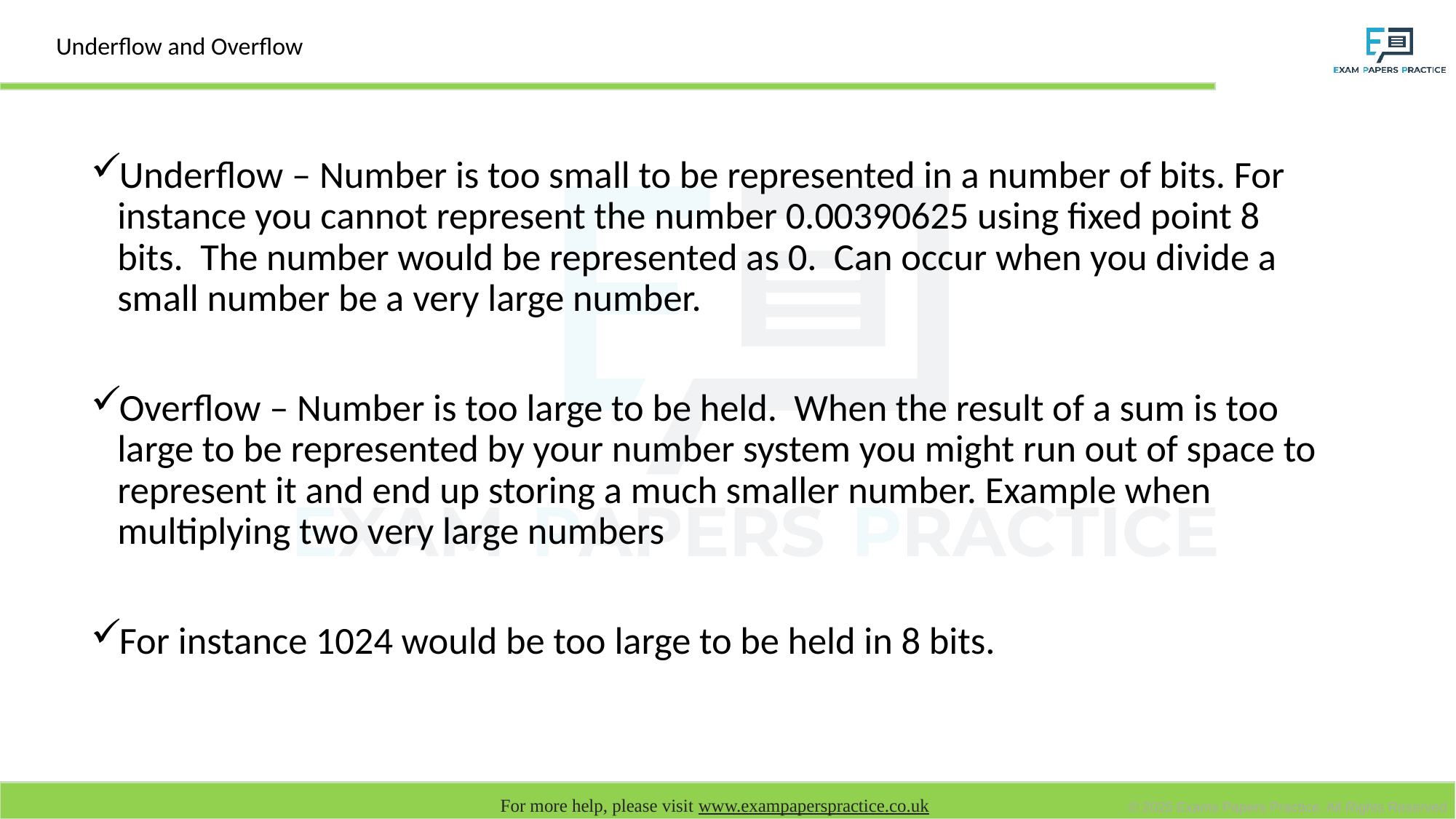

# Underflow and Overflow
Underflow – Number is too small to be represented in a number of bits. For instance you cannot represent the number 0.00390625 using fixed point 8 bits.  The number would be represented as 0.  Can occur when you divide a small number be a very large number.

Overflow – Number is too large to be held.  When the result of a sum is too large to be represented by your number system you might run out of space to represent it and end up storing a much smaller number. Example when multiplying two very large numbers

For instance 1024 would be too large to be held in 8 bits.